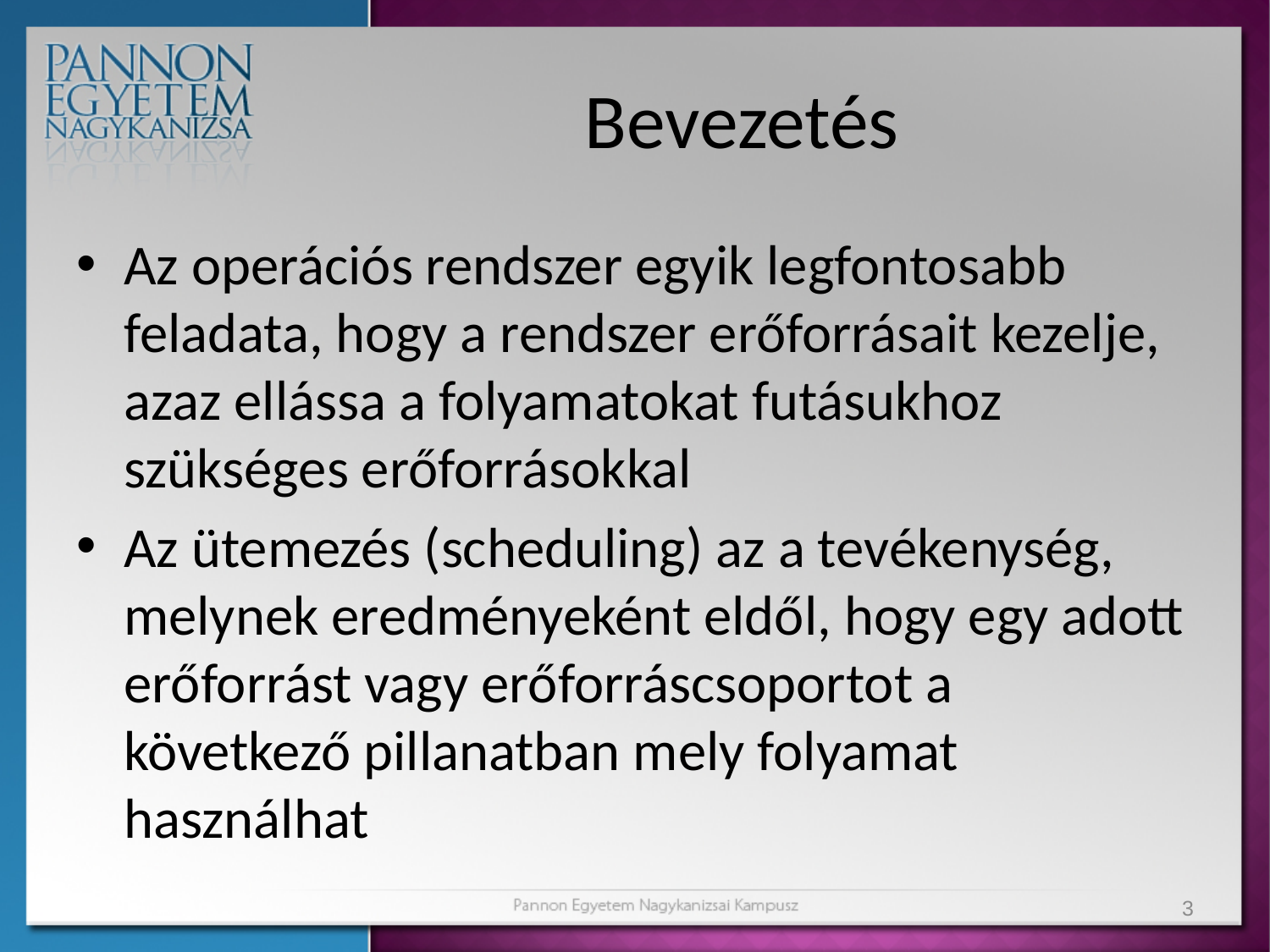

# Bevezetés
Az operációs rendszer egyik legfontosabb feladata, hogy a rendszer erőforrásait kezelje, azaz ellássa a folyamatokat futásukhoz szükséges erőforrásokkal
Az ütemezés (scheduling) az a tevékenység, melynek eredményeként eldől, hogy egy adott erőforrást vagy erőforráscsoportot a következő pillanatban mely folyamat használhat
3